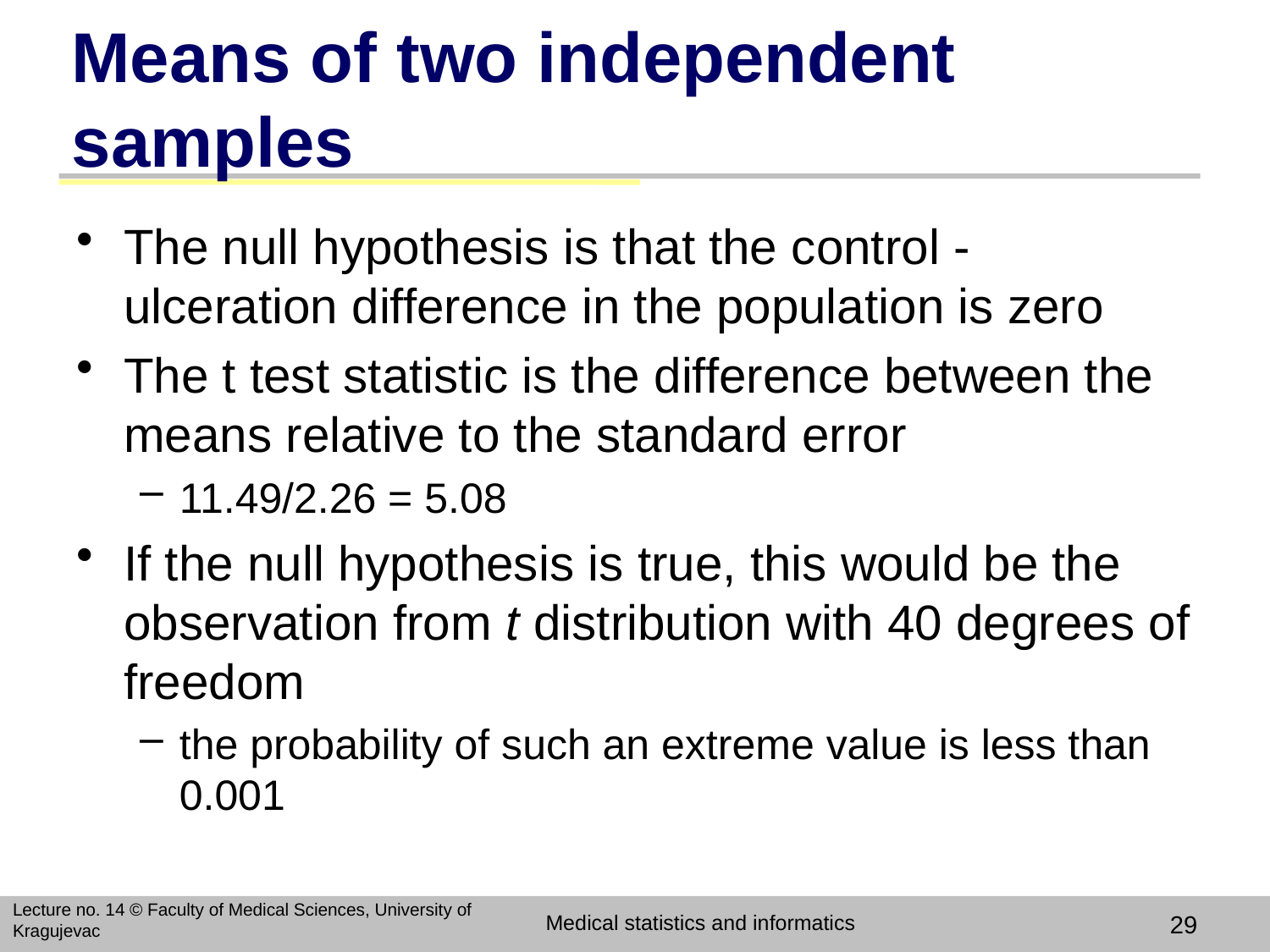

# Means of two independent samples
The null hypothesis is that the control - ulceration difference in the population is zero
The t test statistic is the difference between the means relative to the standard error
11.49/2.26 = 5.08
If the null hypothesis is true, this would be the observation from t distribution with 40 degrees of freedom
the probability of such an extreme value is less than 0.001
Lecture no. 14 © Faculty of Medical Sciences, University of Kragujevac
Medical statistics and informatics
29